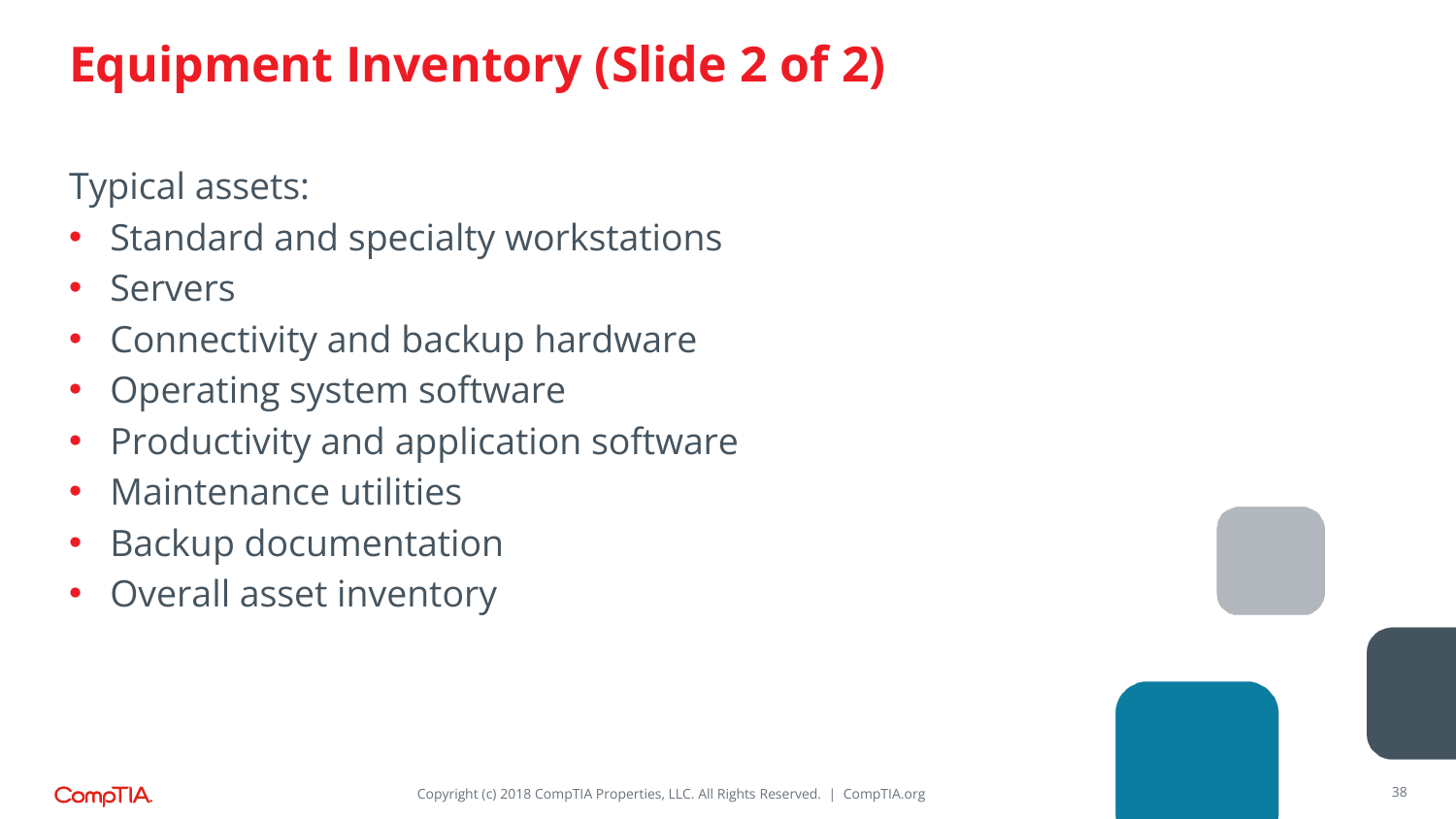

# Equipment Inventory (Slide 2 of 2)
Typical assets:
Standard and specialty workstations
Servers
Connectivity and backup hardware
Operating system software
Productivity and application software
Maintenance utilities
Backup documentation
Overall asset inventory
38